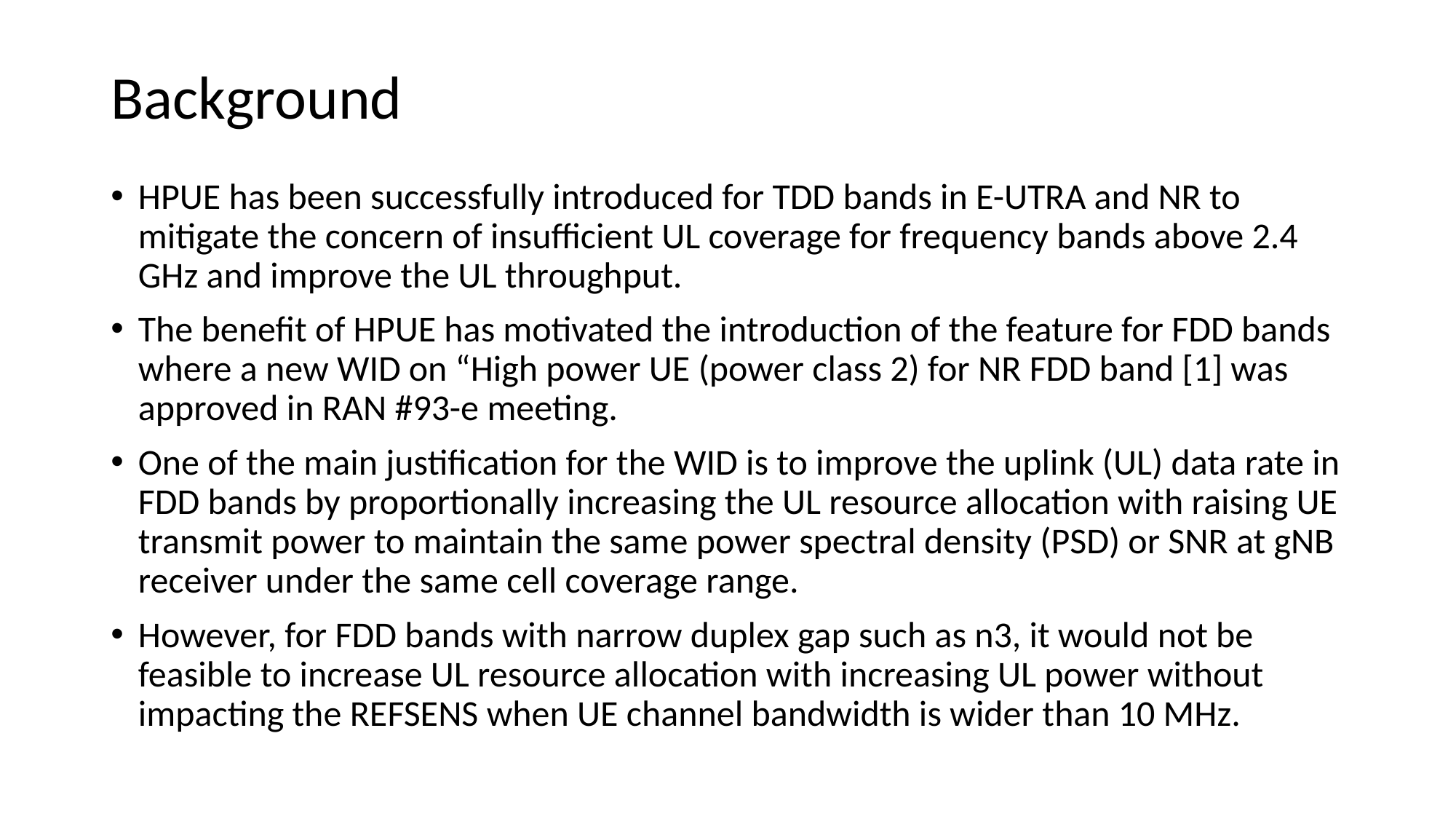

# Background
HPUE has been successfully introduced for TDD bands in E-UTRA and NR to mitigate the concern of insufficient UL coverage for frequency bands above 2.4 GHz and improve the UL throughput.
The benefit of HPUE has motivated the introduction of the feature for FDD bands where a new WID on “High power UE (power class 2) for NR FDD band [1] was approved in RAN #93-e meeting.
One of the main justification for the WID is to improve the uplink (UL) data rate in FDD bands by proportionally increasing the UL resource allocation with raising UE transmit power to maintain the same power spectral density (PSD) or SNR at gNB receiver under the same cell coverage range.
However, for FDD bands with narrow duplex gap such as n3, it would not be feasible to increase UL resource allocation with increasing UL power without impacting the REFSENS when UE channel bandwidth is wider than 10 MHz.